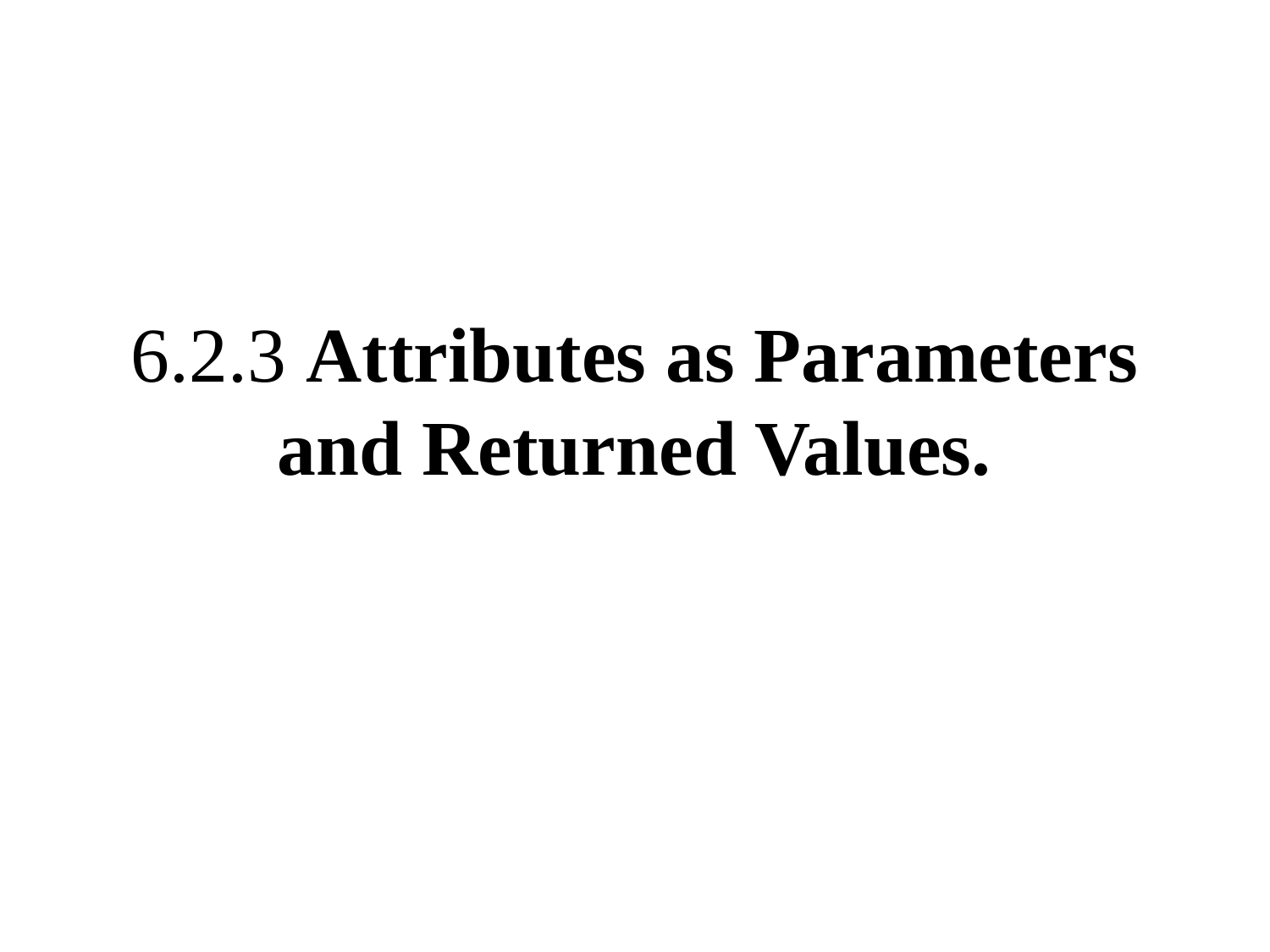

# 6.2.3 Attributes as Parameters and Returned Values.